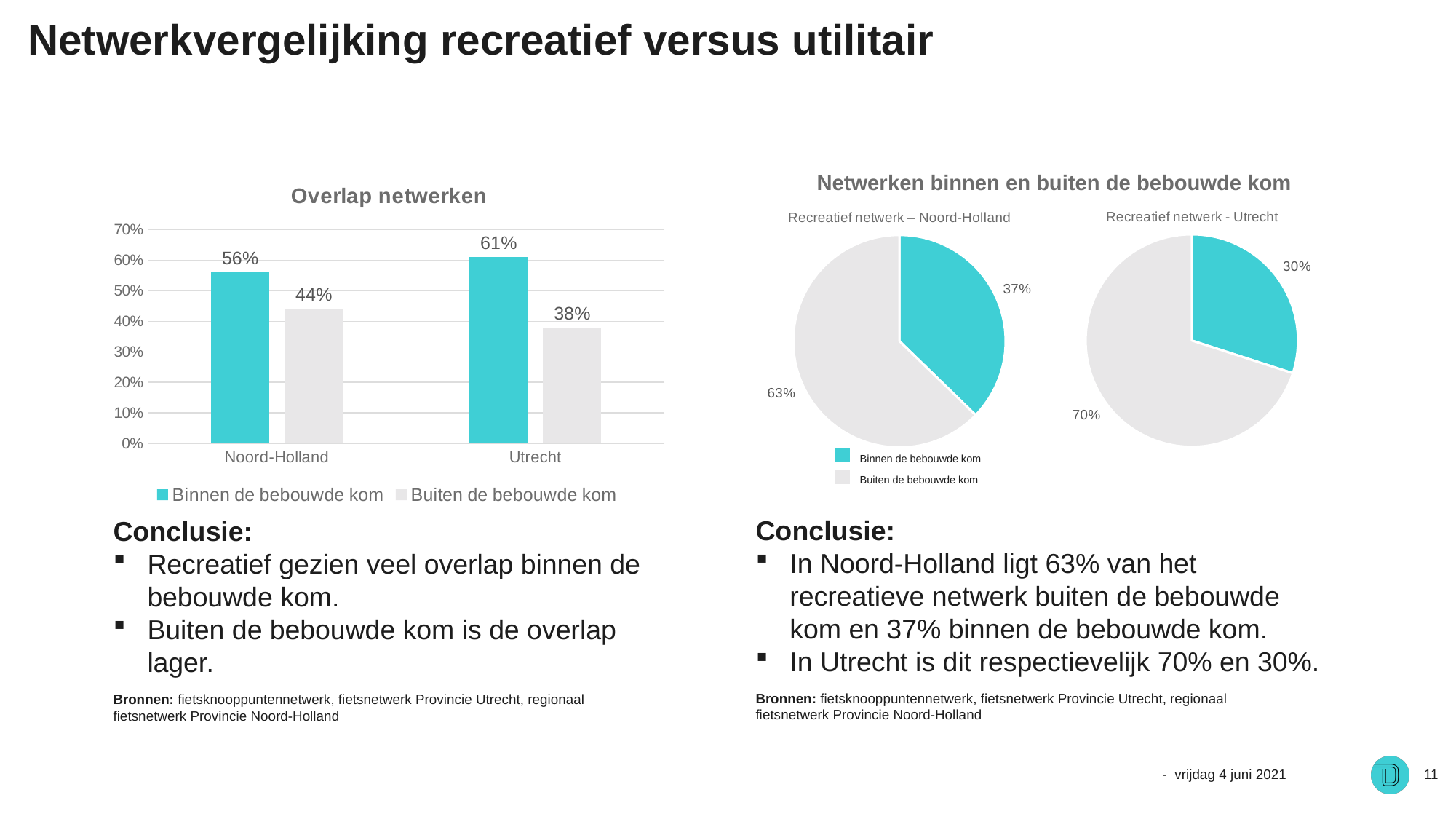

Netwerkvergelijking recreatief versus utilitair
Netwerken binnen en buiten de bebouwde kom

### Chart: Recreatief netwerk - Utrecht

| Category |  |
|---|---|

### Chart: Recreatief netwerk – Noord-Holland

| Category |  |
|---|---|
Binnen de bebouwde kom

Buiten de bebouwde kom

### Chart: Overlap netwerken

| Category | Binnen de bebouwde kom | Buiten de bebouwde kom  |
|---|---|---|
| Noord-Holland | 0.56 | 0.44 |
| Utrecht | 0.61 | 0.38 |
Conclusie:
In Noord-Holland ligt 63% van het recreatieve netwerk buiten de bebouwde kom en 37% binnen de bebouwde kom.
In Utrecht is dit respectievelijk 70% en 30%.
Conclusie:
Recreatief gezien veel overlap binnen de bebouwde kom.
Buiten de bebouwde kom is de overlap lager.
Bronnen: fietsknooppuntennetwerk, fietsnetwerk Provincie Utrecht, regionaal fietsnetwerk Provincie Noord-Holland
Bronnen: fietsknooppuntennetwerk, fietsnetwerk Provincie Utrecht, regionaal fietsnetwerk Provincie Noord-Holland
vrijdag 4 juni 2021
11